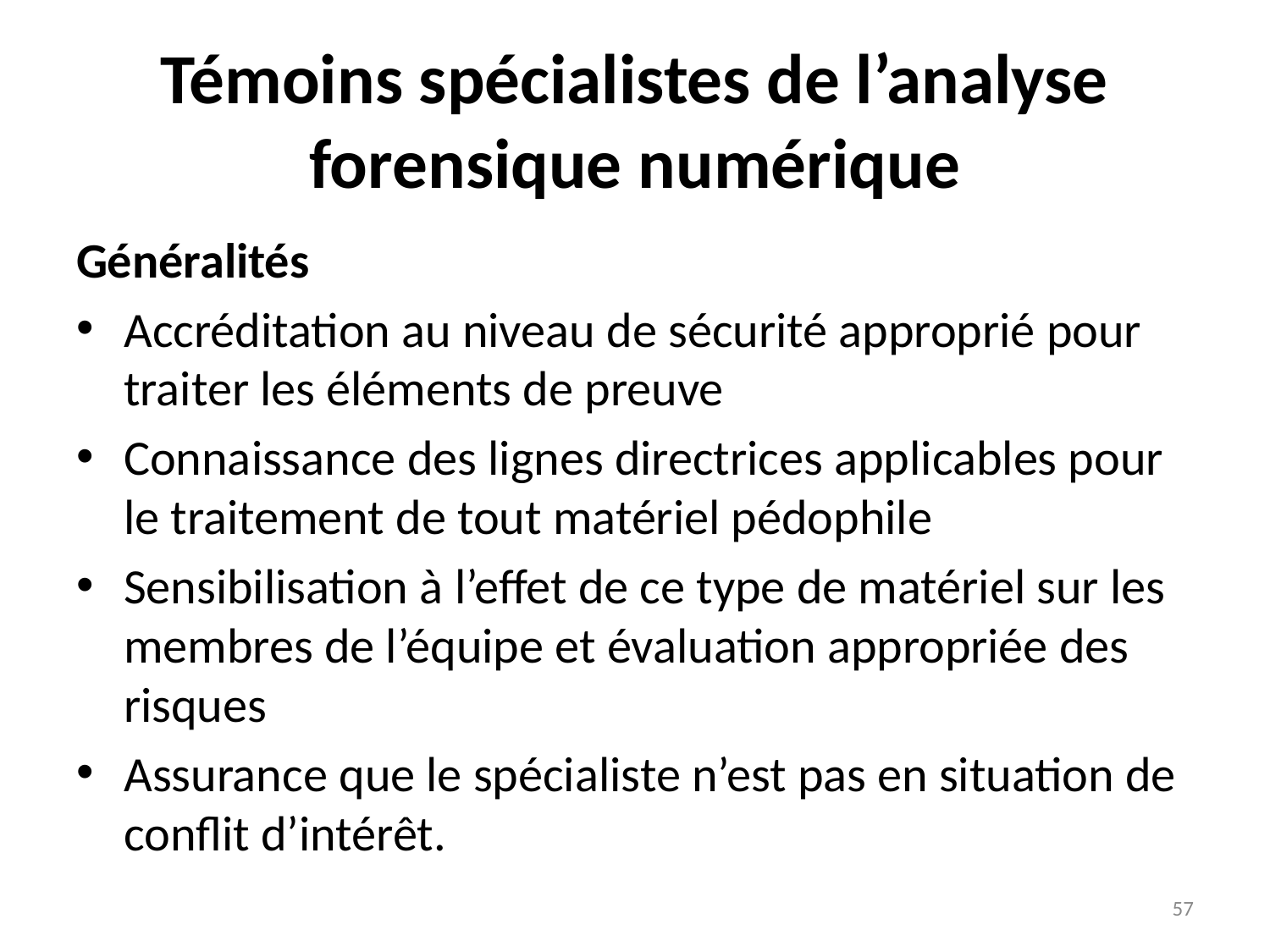

# Témoins spécialistes de l’analyse forensique numérique
Généralités
Accréditation au niveau de sécurité approprié pour traiter les éléments de preuve
Connaissance des lignes directrices applicables pour le traitement de tout matériel pédophile
Sensibilisation à l’effet de ce type de matériel sur les membres de l’équipe et évaluation appropriée des risques
Assurance que le spécialiste n’est pas en situation de conflit d’intérêt.
57